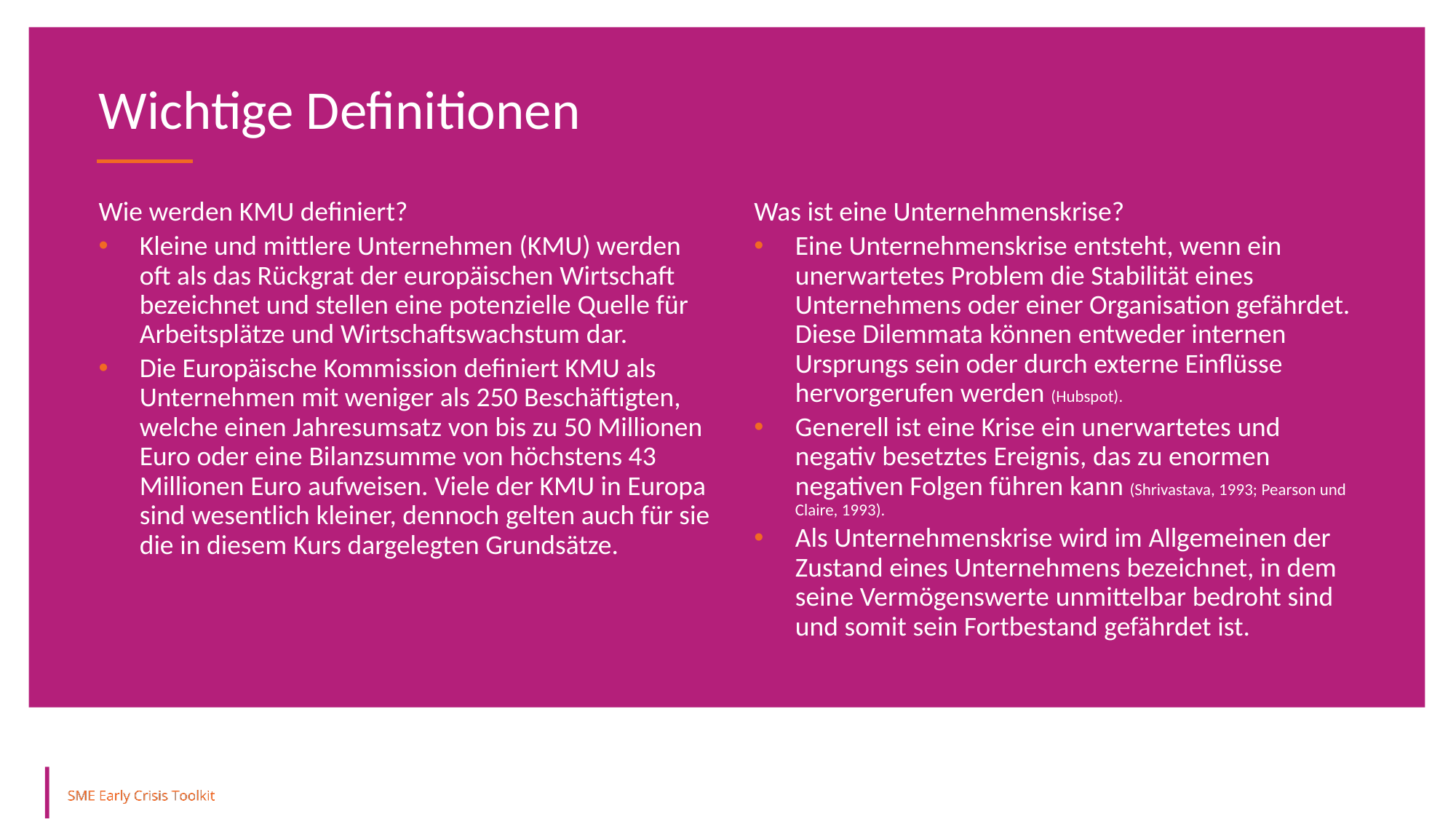

Wichtige Definitionen
Wie werden KMU definiert?
Kleine und mittlere Unternehmen (KMU) werden oft als das Rückgrat der europäischen Wirtschaft bezeichnet und stellen eine potenzielle Quelle für Arbeitsplätze und Wirtschaftswachstum dar.
Die Europäische Kommission definiert KMU als Unternehmen mit weniger als 250 Beschäftigten, welche einen Jahresumsatz von bis zu 50 Millionen Euro oder eine Bilanzsumme von höchstens 43 Millionen Euro aufweisen. Viele der KMU in Europa sind wesentlich kleiner, dennoch gelten auch für sie die in diesem Kurs dargelegten Grundsätze.

Was ist eine Unternehmenskrise?
Eine Unternehmenskrise entsteht, wenn ein unerwartetes Problem die Stabilität eines Unternehmens oder einer Organisation gefährdet. Diese Dilemmata können entweder internen Ursprungs sein oder durch externe Einflüsse hervorgerufen werden (Hubspot).
Generell ist eine Krise ein unerwartetes und negativ besetztes Ereignis, das zu enormen negativen Folgen führen kann (Shrivastava, 1993; Pearson und Claire, 1993).
Als Unternehmenskrise wird im Allgemeinen der Zustand eines Unternehmens bezeichnet, in dem seine Vermögenswerte unmittelbar bedroht sind und somit sein Fortbestand gefährdet ist.